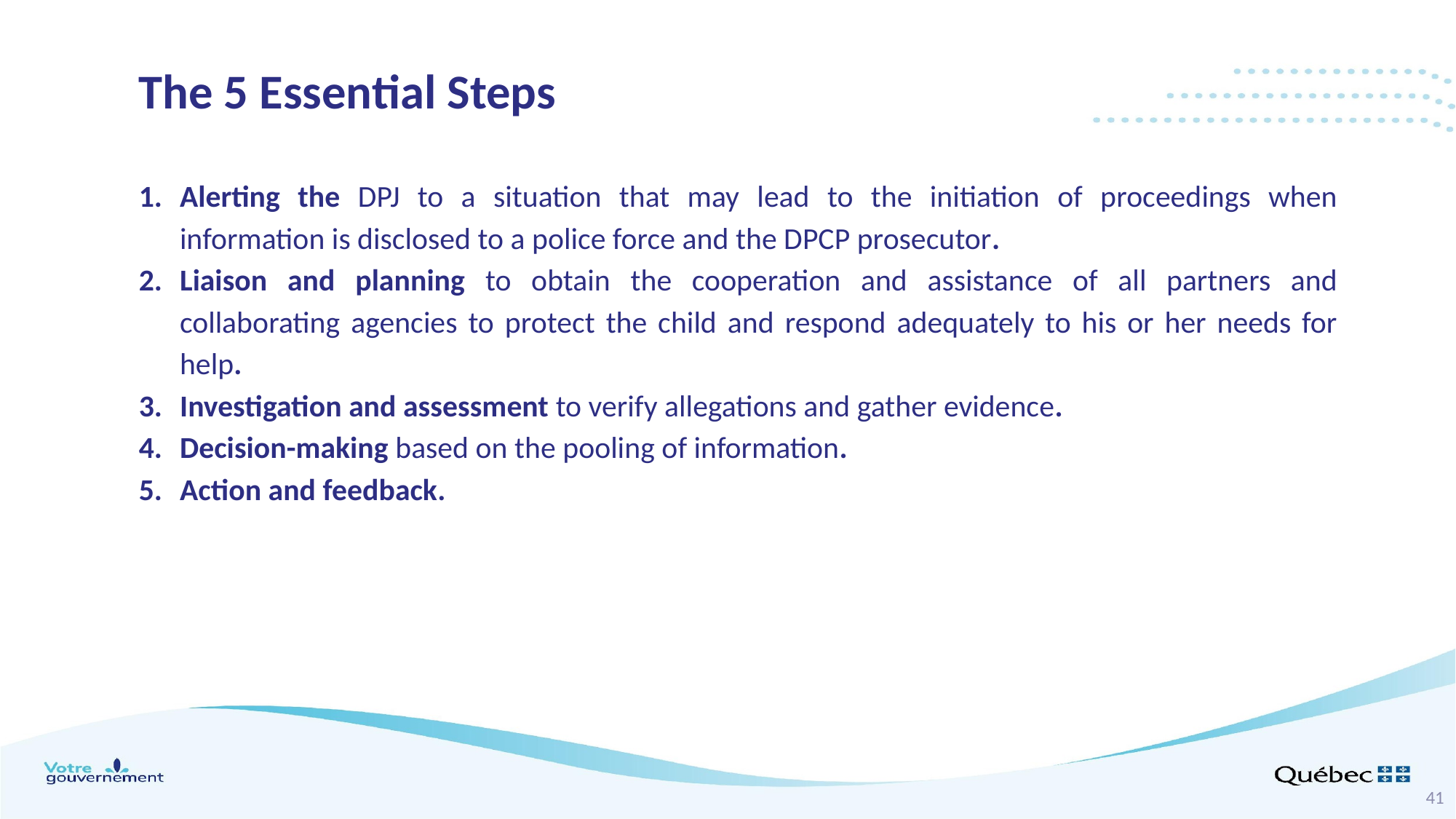

The 5 Essential Steps
Alerting the DPJ to a situation that may lead to the initiation of proceedings when information is disclosed to a police force and the DPCP prosecutor.
Liaison and planning to obtain the cooperation and assistance of all partners and collaborating agencies to protect the child and respond adequately to his or her needs for help.
Investigation and assessment to verify allegations and gather evidence.
Decision-making based on the pooling of information.
Action and feedback.

41